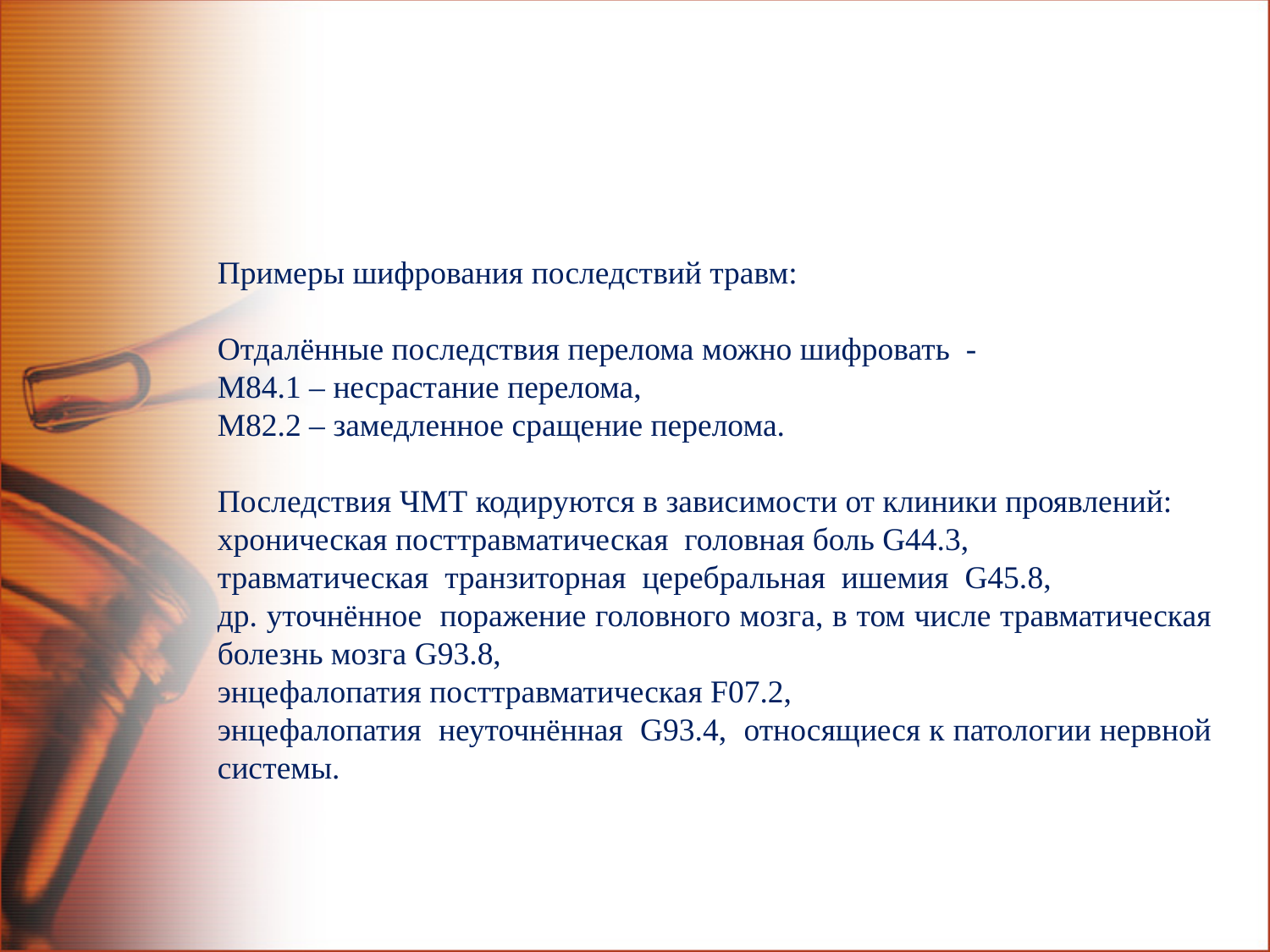

Примеры шифрования последствий травм:

Отдалённые последствия перелома можно шифровать  -
М84.1 – несрастание перелома,
М82.2 – замедленное сращение перелома.

Последствия ЧМТ кодируются в зависимости от клиники проявлений:
хроническая посттравматическая  головная боль G44.3,
травматическая  транзиторная  церебральная  ишемия  G45.8,
др. уточнённое  поражение головного мозга, в том числе травматическая болезнь мозга G93.8,
энцефалопатия посттравматическая F07.2,
энцефалопатия  неуточнённая  G93.4,  относящиеся к патологии нервной системы.